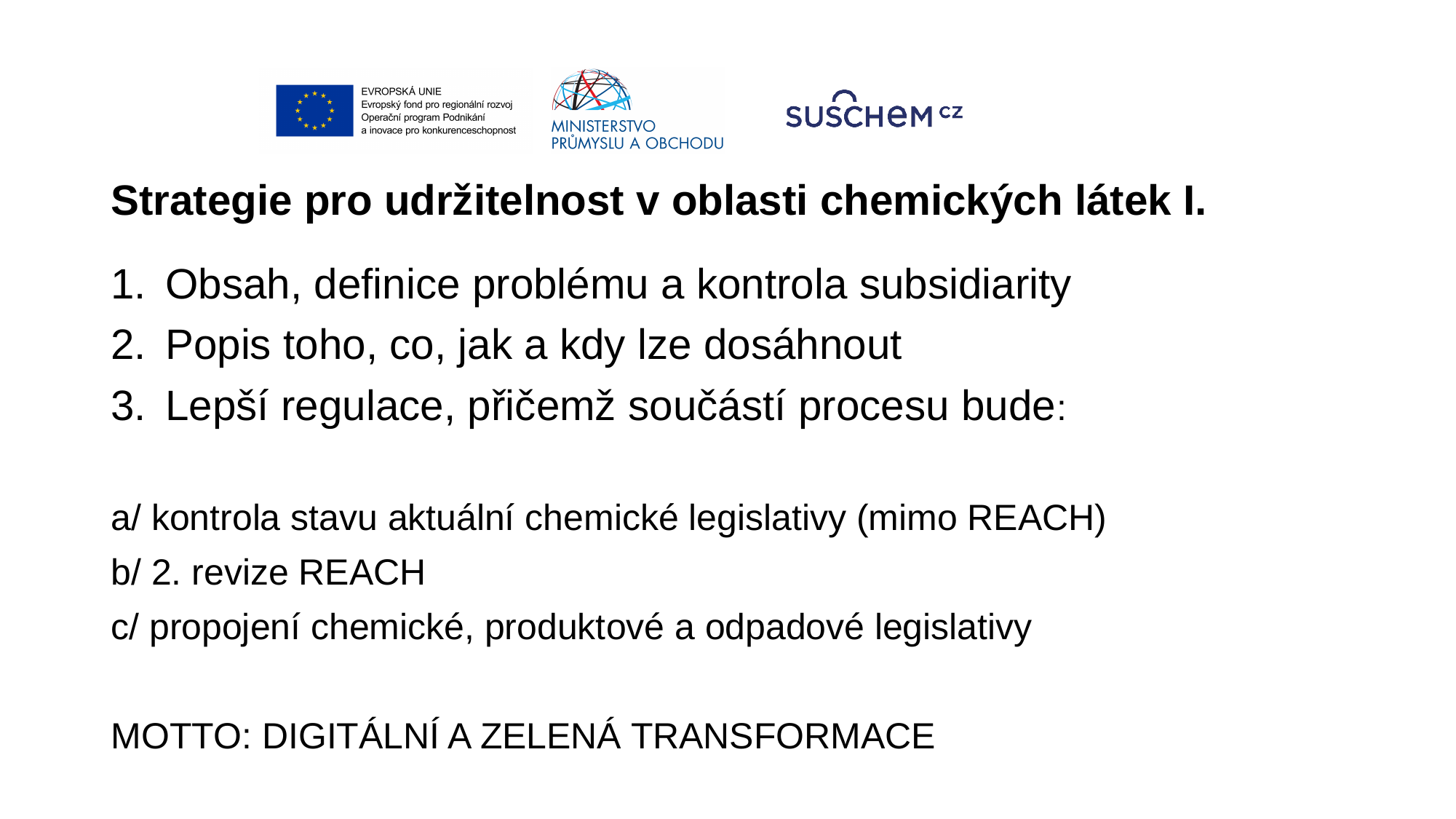

# Strategie pro udržitelnost v oblasti chemických látek I.
Obsah, definice problému a kontrola subsidiarity
Popis toho, co, jak a kdy lze dosáhnout
Lepší regulace, přičemž součástí procesu bude:

a/ kontrola stavu aktuální chemické legislativy (mimo REACH)
b/ 2. revize REACH
c/ propojení chemické, produktové a odpadové legislativy

MOTTO: DIGITÁLNÍ A ZELENÁ TRANSFORMACE